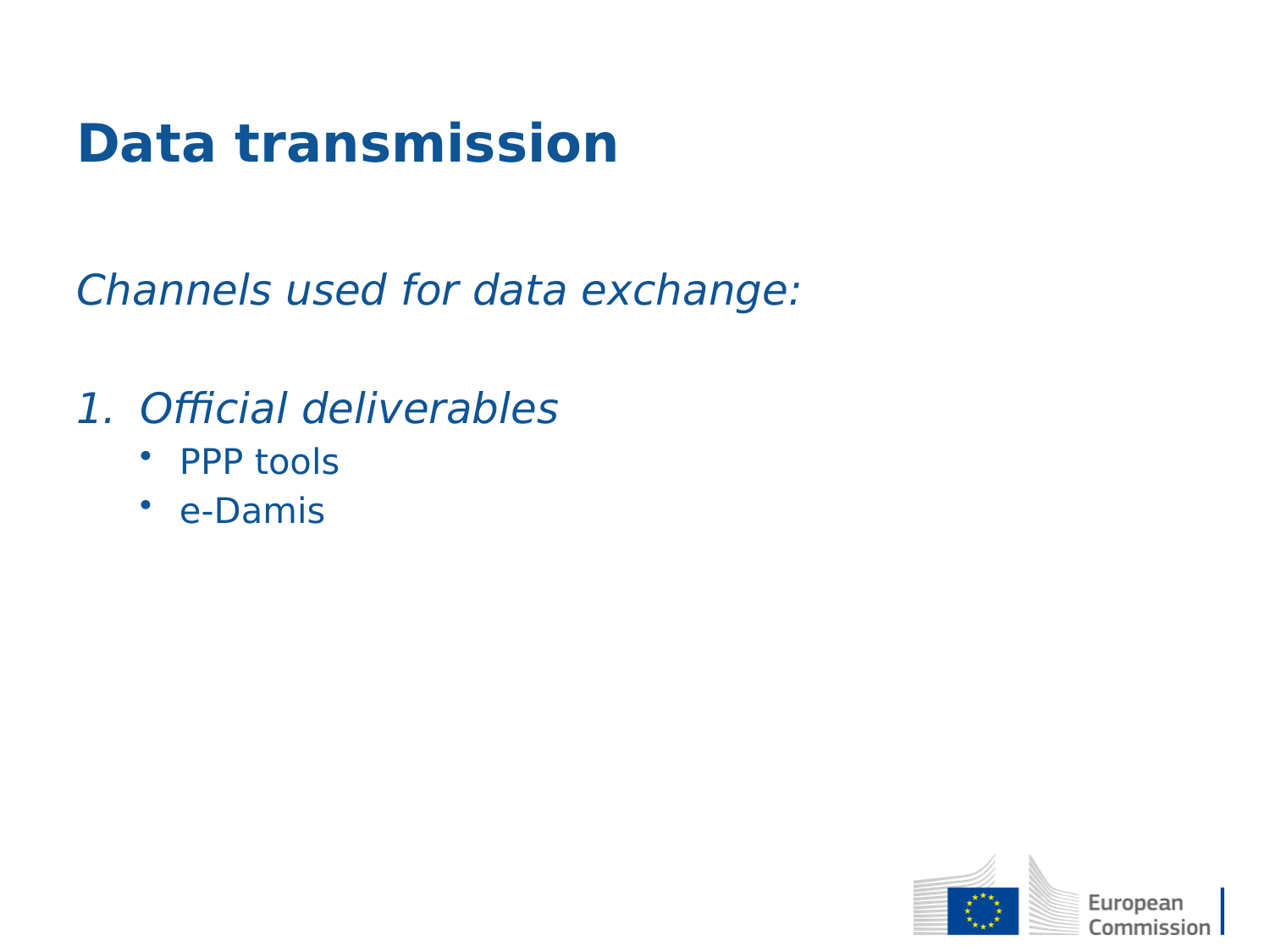

# Data transmission
Channels used for data exchange:

Official deliverables
PPP tools
e-Damis